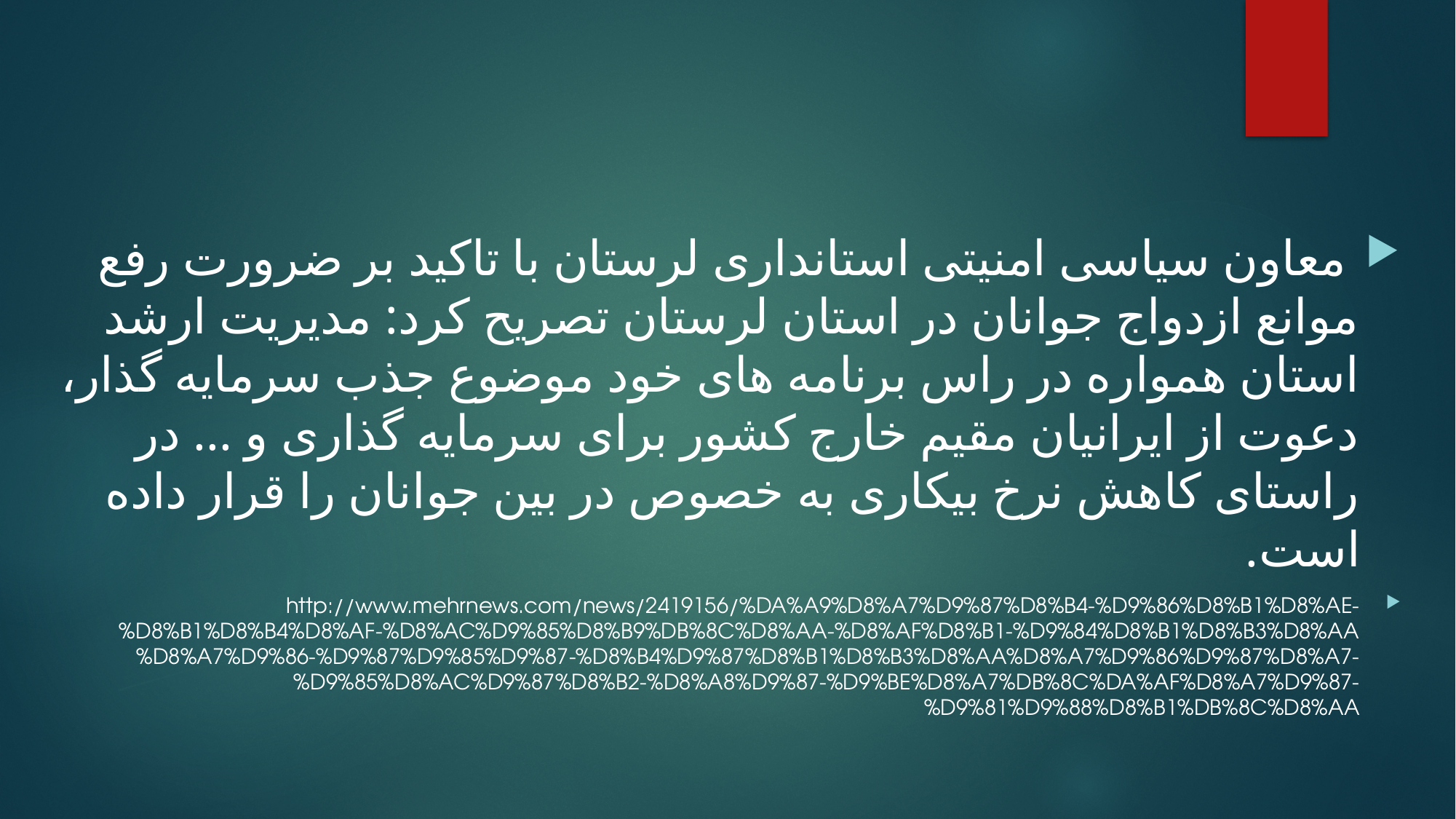

#
 معاون سیاسی امنیتی استانداری لرستان با تاکید بر ضرورت رفع موانع ازدواج جوانان در استان لرستان تصریح کرد: مدیریت ارشد استان همواره در راس برنامه های خود موضوع جذب سرمایه گذار، دعوت از ایرانیان مقیم خارج کشور برای سرمایه گذاری و ... در راستای کاهش نرخ بیکاری به خصوص در بین جوانان را قرار داده است.
http://www.mehrnews.com/news/2419156/%DA%A9%D8%A7%D9%87%D8%B4-%D9%86%D8%B1%D8%AE-%D8%B1%D8%B4%D8%AF-%D8%AC%D9%85%D8%B9%DB%8C%D8%AA-%D8%AF%D8%B1-%D9%84%D8%B1%D8%B3%D8%AA%D8%A7%D9%86-%D9%87%D9%85%D9%87-%D8%B4%D9%87%D8%B1%D8%B3%D8%AA%D8%A7%D9%86%D9%87%D8%A7-%D9%85%D8%AC%D9%87%D8%B2-%D8%A8%D9%87-%D9%BE%D8%A7%DB%8C%DA%AF%D8%A7%D9%87-%D9%81%D9%88%D8%B1%DB%8C%D8%AA